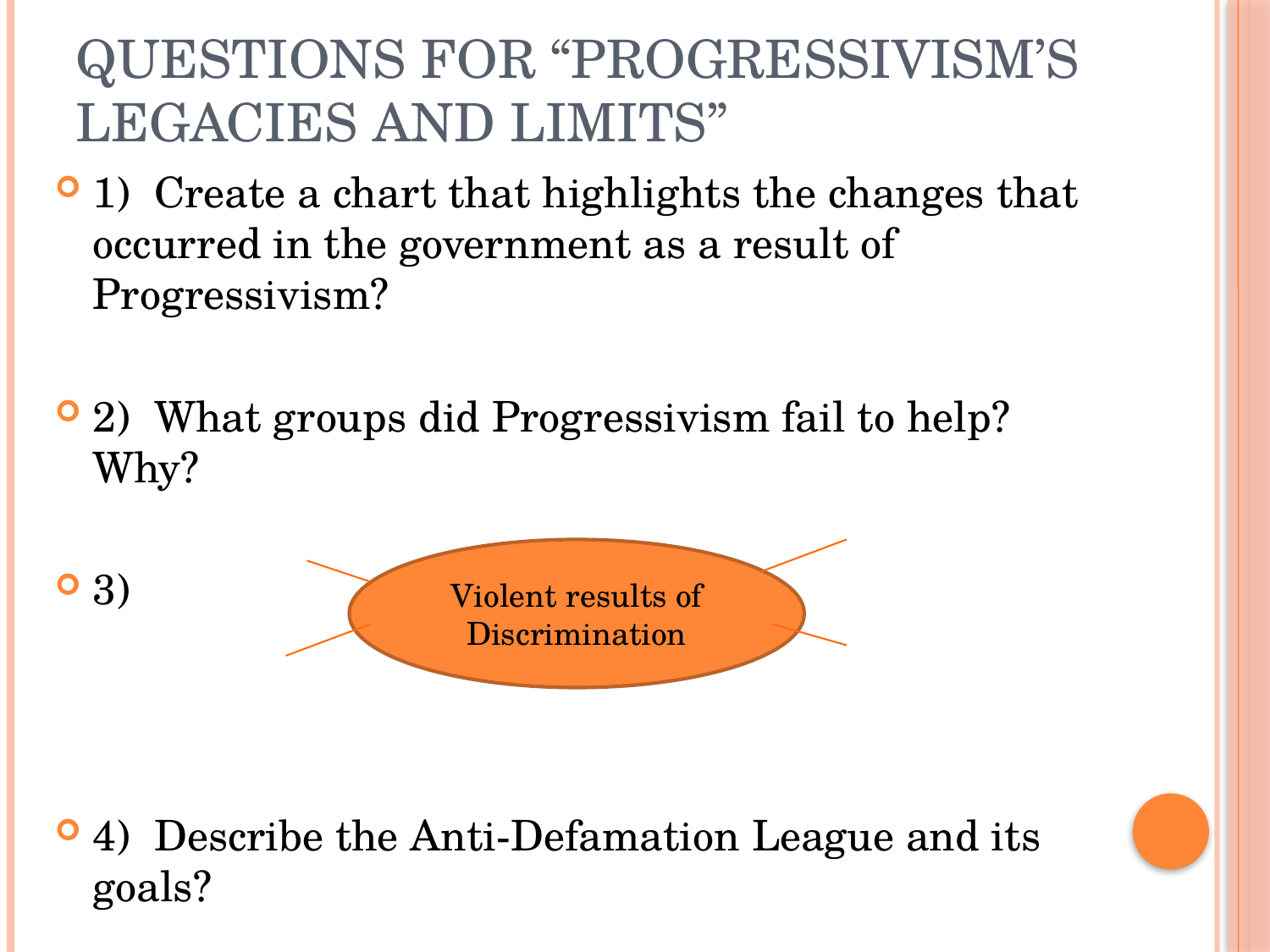

# Questions for “Progressivism’s Legacies and Limits”
1)  Create a chart that highlights the changes that occurred in the government as a result of Progressivism?

2)  What groups did Progressivism fail to help? Why?

3)

4)  Describe the Anti-Defamation League and its goals?
Violent results of Discrimination